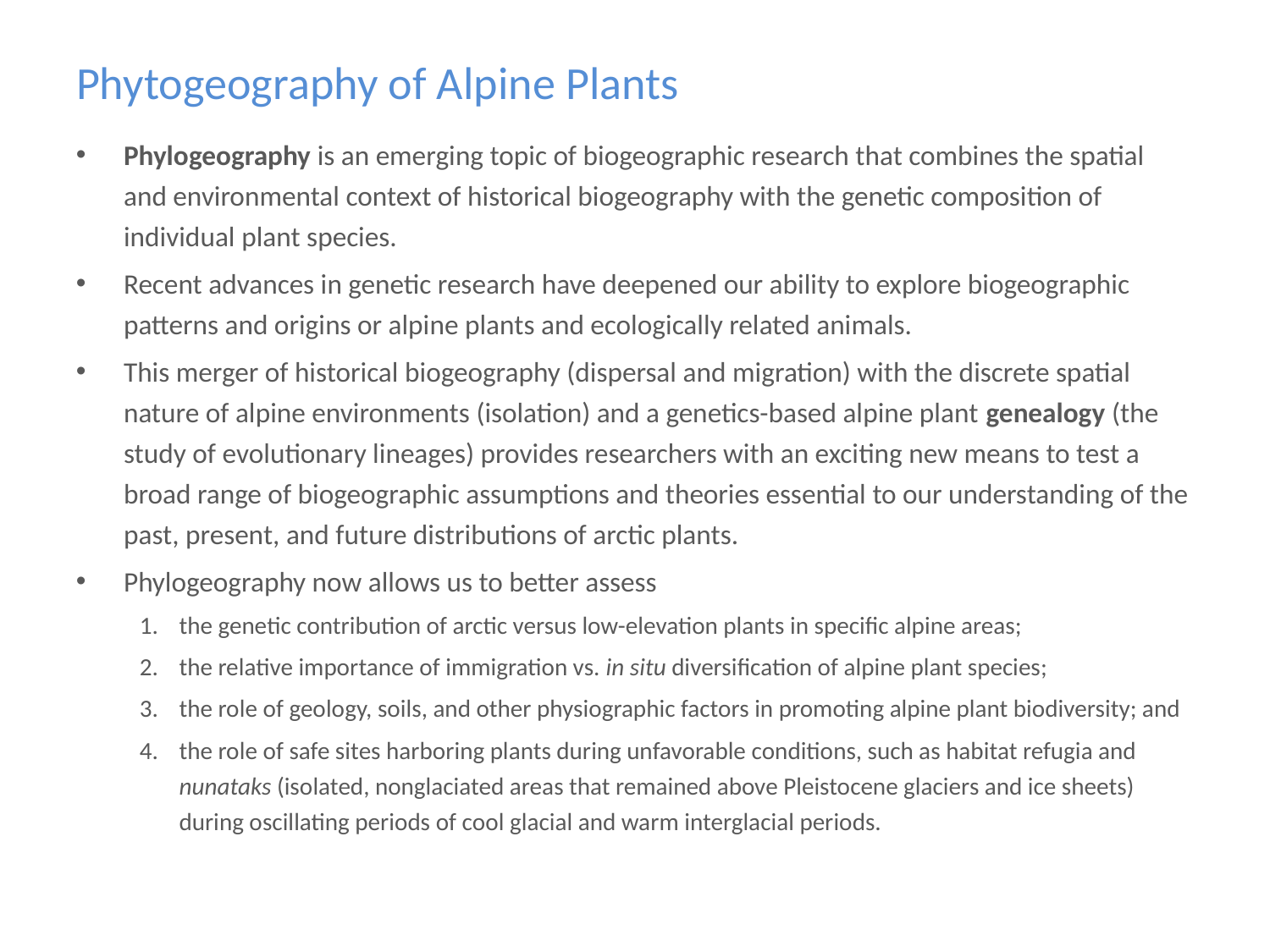

# Phytogeography of Alpine Plants
Phylogeography is an emerging topic of biogeographic research that combines the spatial and environmental context of historical biogeography with the genetic composition of individual plant species.
Recent advances in genetic research have deepened our ability to explore biogeographic patterns and origins or alpine plants and ecologically related animals.
This merger of historical biogeography (dispersal and migration) with the discrete spatial nature of alpine environments (isolation) and a genetics-based alpine plant genealogy (the study of evolutionary lineages) provides researchers with an exciting new means to test a broad range of biogeographic assumptions and theories essential to our understanding of the past, present, and future distributions of arctic plants.
Phylogeography now allows us to better assess
the genetic contribution of arctic versus low-elevation plants in specific alpine areas;
the relative importance of immigration vs. in situ diversification of alpine plant species;
the role of geology, soils, and other physiographic factors in promoting alpine plant biodiversity; and
the role of safe sites harboring plants during unfavorable conditions, such as habitat refugia and nunataks (isolated, nonglaciated areas that remained above Pleistocene glaciers and ice sheets) during oscillating periods of cool glacial and warm interglacial periods.